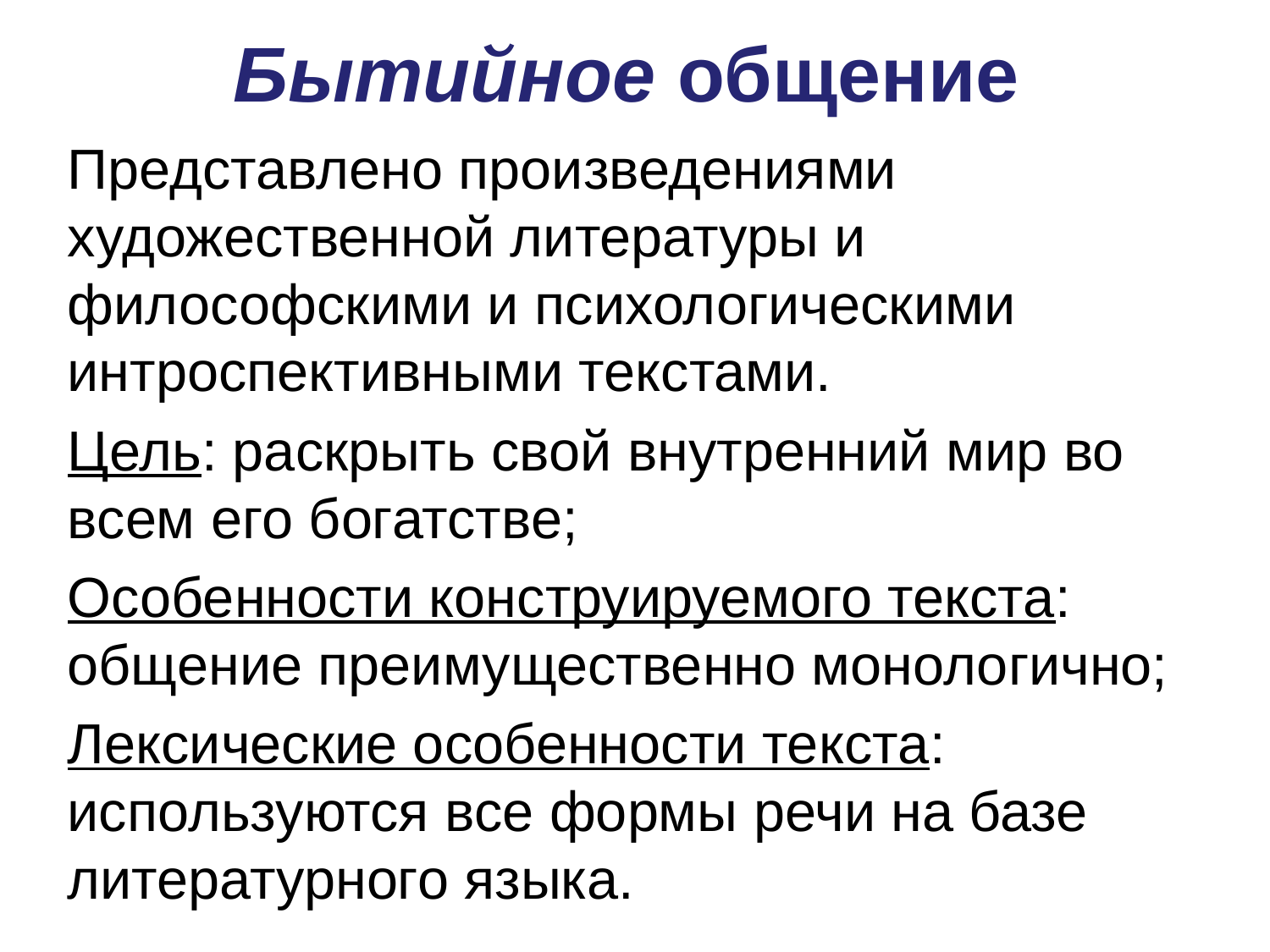

# Бытийное общение
Представлено произведениями художественной литературы и философскими и психологическими интроспективными текстами.
Цель: раскрыть свой внутренний мир во всем его богатстве;
Особенности конструируемого текста: общение преимущественно монологично;
Лексические особенности текста: используются все формы речи на базе литературного языка.